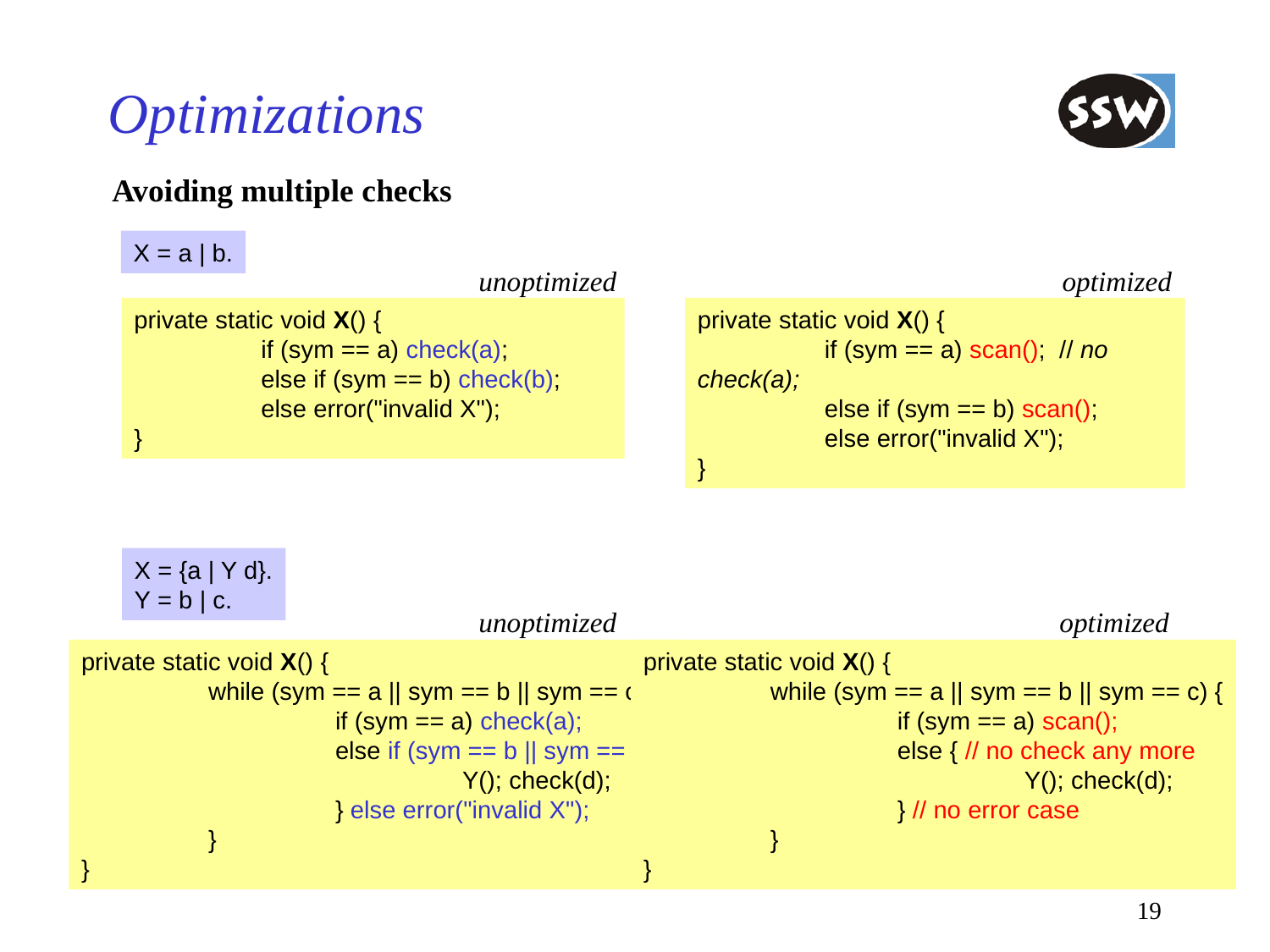

# Optimizations
Avoiding multiple checks
X = a | b.
unoptimized
optimized
private static void X() {
	if (sym == a) scan();  // no check(a);
	else if (sym == b) scan();
	else error("invalid X");
}
private static void X() {
	if (sym == a) check(a);
	else if (sym == b) check(b);
	else error("invalid X");
}
X = {a | Y d}.
Y = b | c.
unoptimized
private static void X() {
	while (sym == a || sym == b || sym == c) {
		if (sym == a) check(a);
		else if (sym == b || sym == c) {
			Y(); check(d);
		} else error("invalid X");
	}
}
optimized
private static void X() {
	while (sym == a || sym == b || sym == c) {
		if (sym == a) scan();
		else { // no check any more
			Y(); check(d);
		} // no error case
	}
}
19